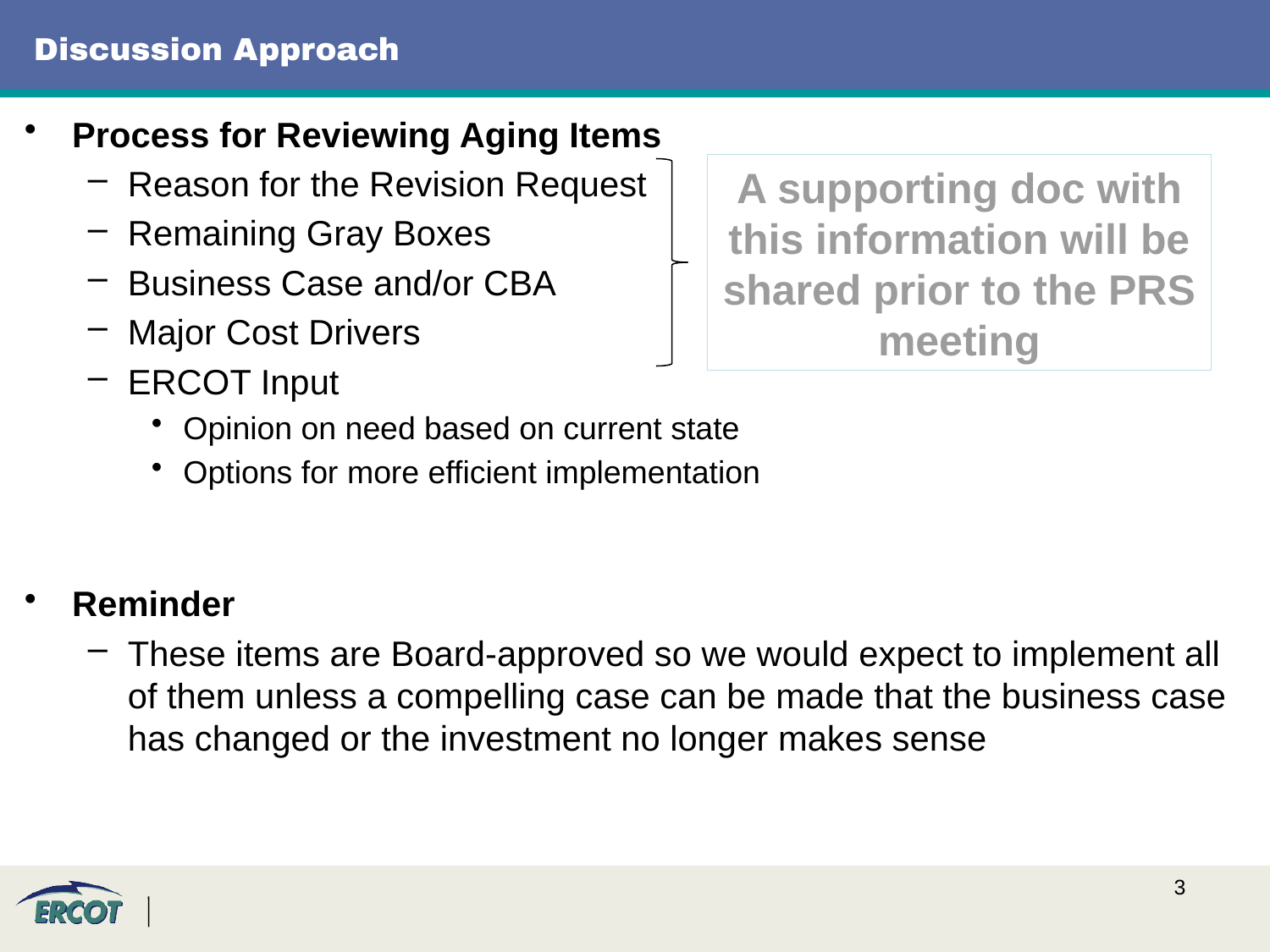

# Discussion Approach
Process for Reviewing Aging Items
Reason for the Revision Request
Remaining Gray Boxes
Business Case and/or CBA
Major Cost Drivers
ERCOT Input
Opinion on need based on current state
Options for more efficient implementation

Reminder
These items are Board-approved so we would expect to implement all of them unless a compelling case can be made that the business case has changed or the investment no longer makes sense
A supporting doc with this information will be shared prior to the PRS meeting